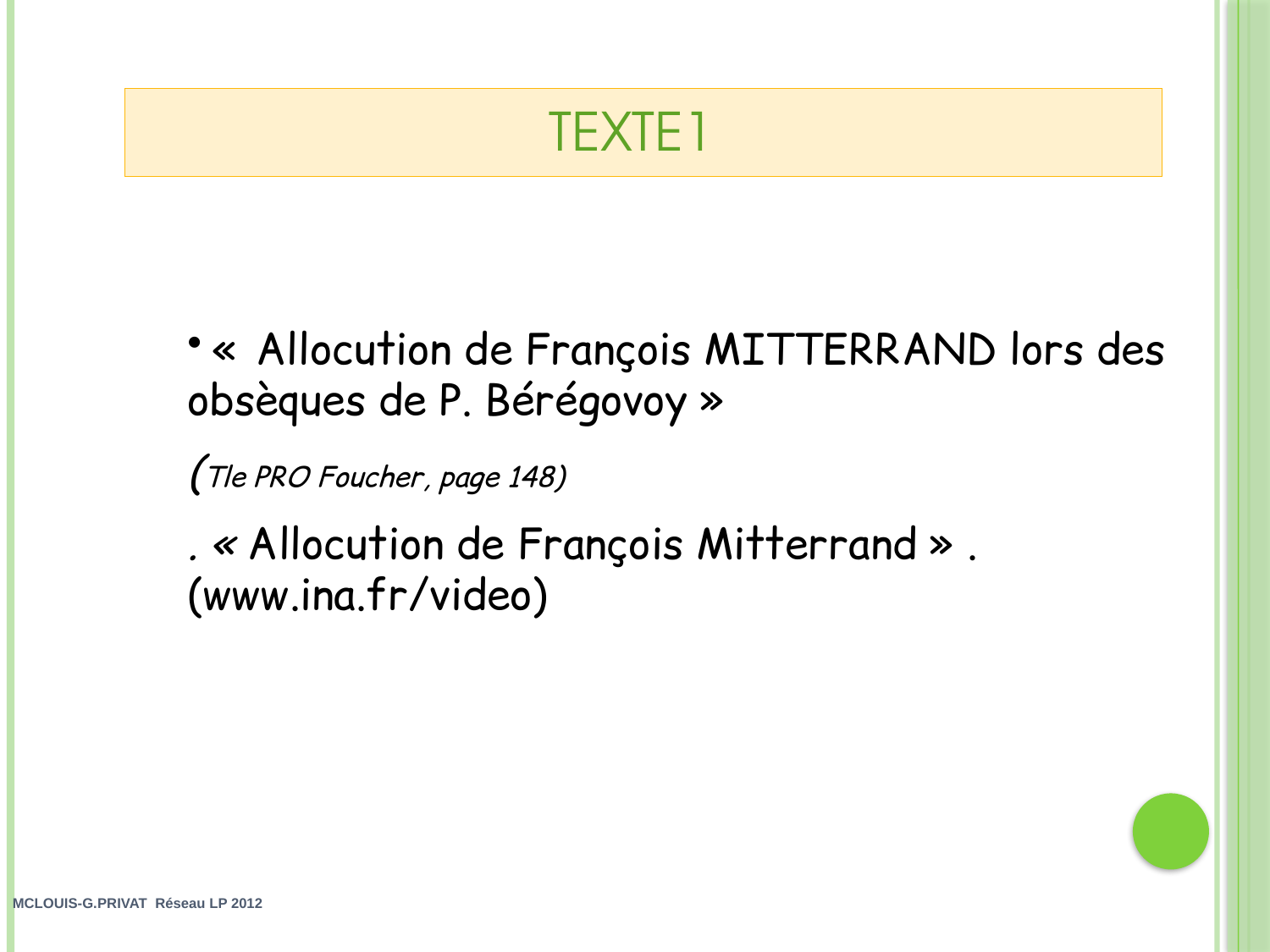

Texte1

 « Allocution de François MITTERRAND lors des obsèques de P. Bérégovoy »
(Tle PRO Foucher, page 148)
. « Allocution de François Mitterrand » .  (www.ina.fr/video)
MCLOUIS-G.PRIVAT  Réseau LP 2012